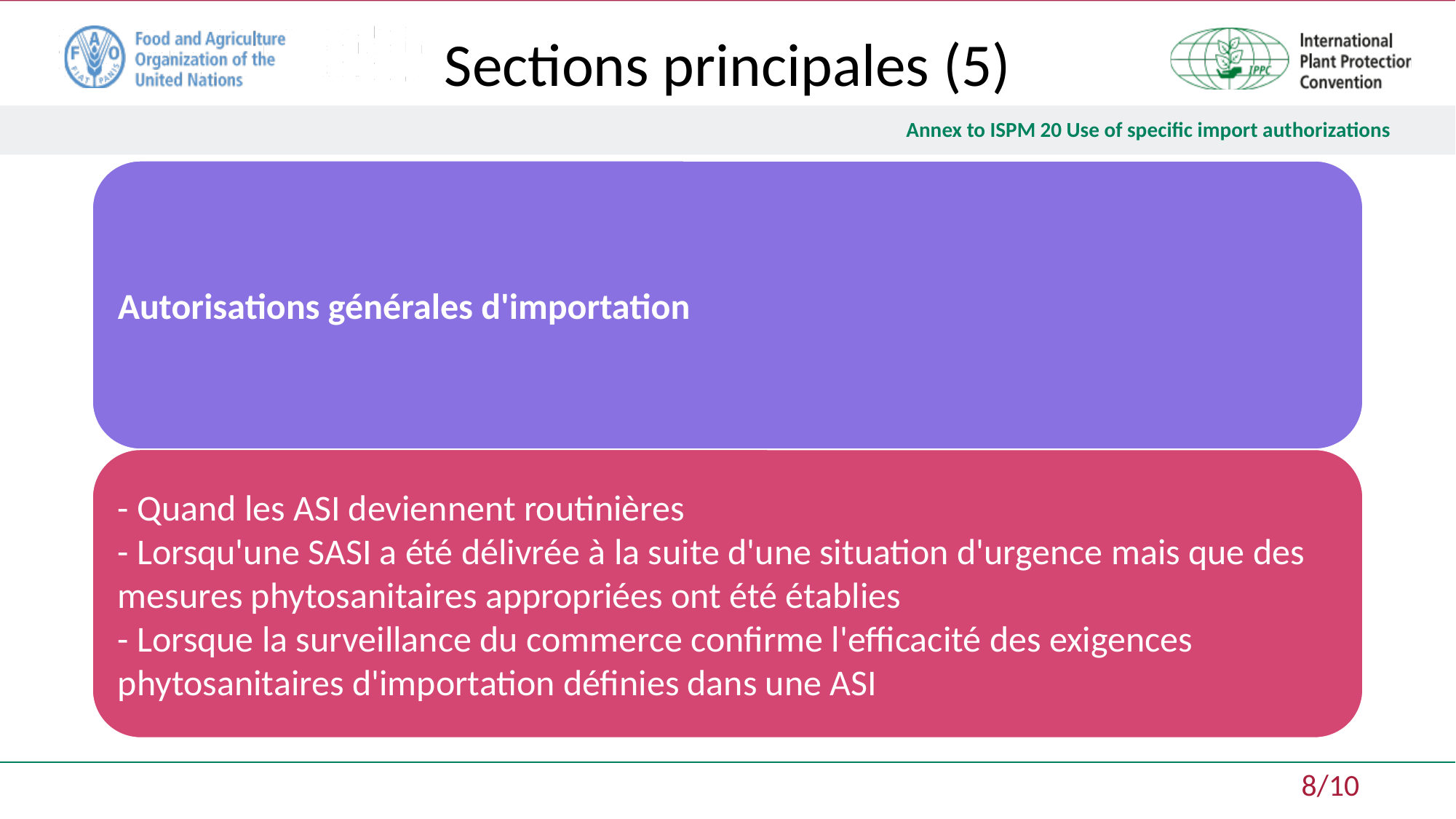

Sections principales (5)
Autorisations générales d'importation
- Quand les ASI deviennent routinières
- Lorsqu'une SASI a été délivrée à la suite d'une situation d'urgence mais que des mesures phytosanitaires appropriées ont été établies
- Lorsque la surveillance du commerce confirme l'efficacité des exigences phytosanitaires d'importation définies dans une ASI